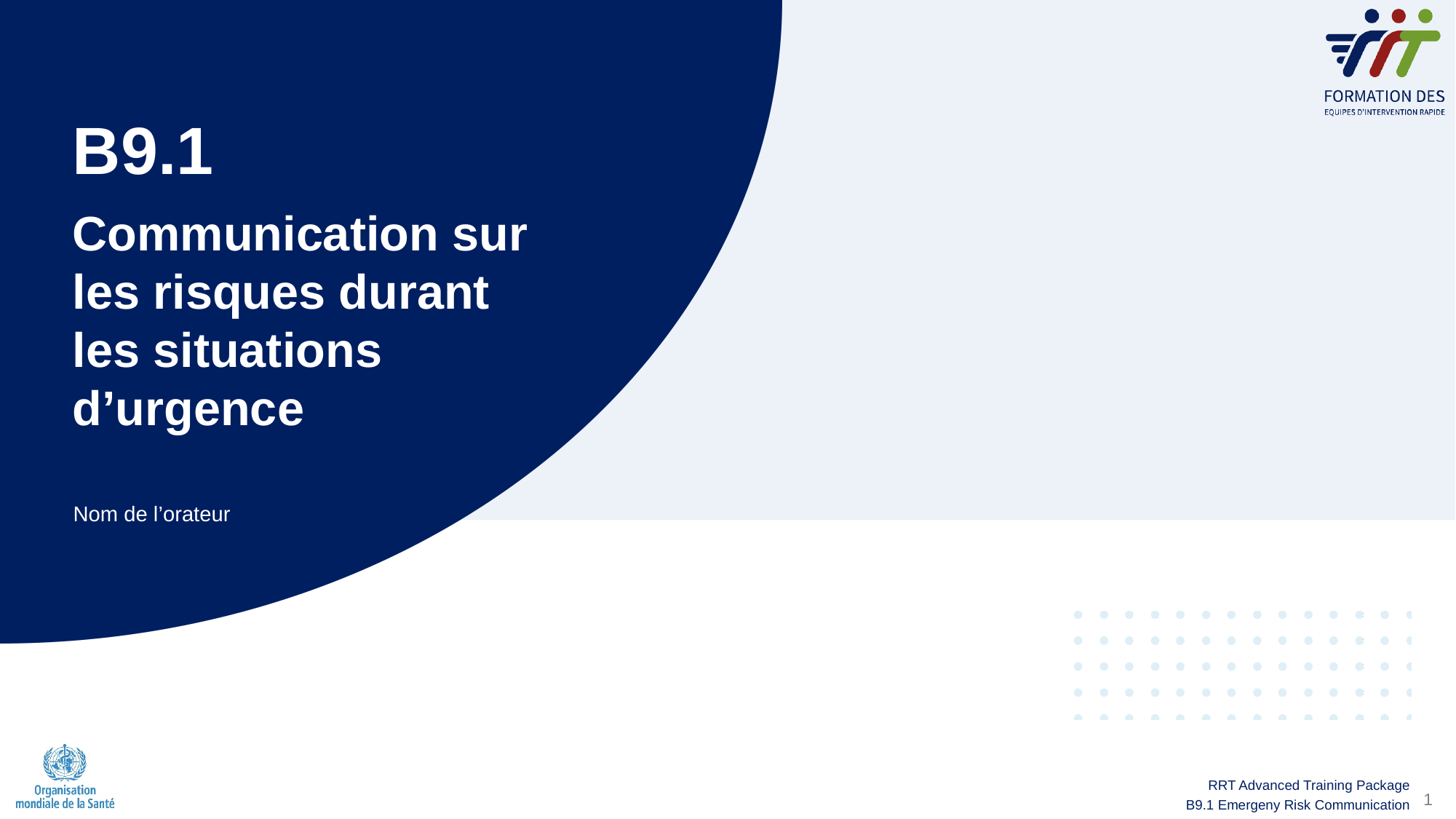

B9.1
Communication sur les risques durant les situations d’urgence
Nom de l’orateur